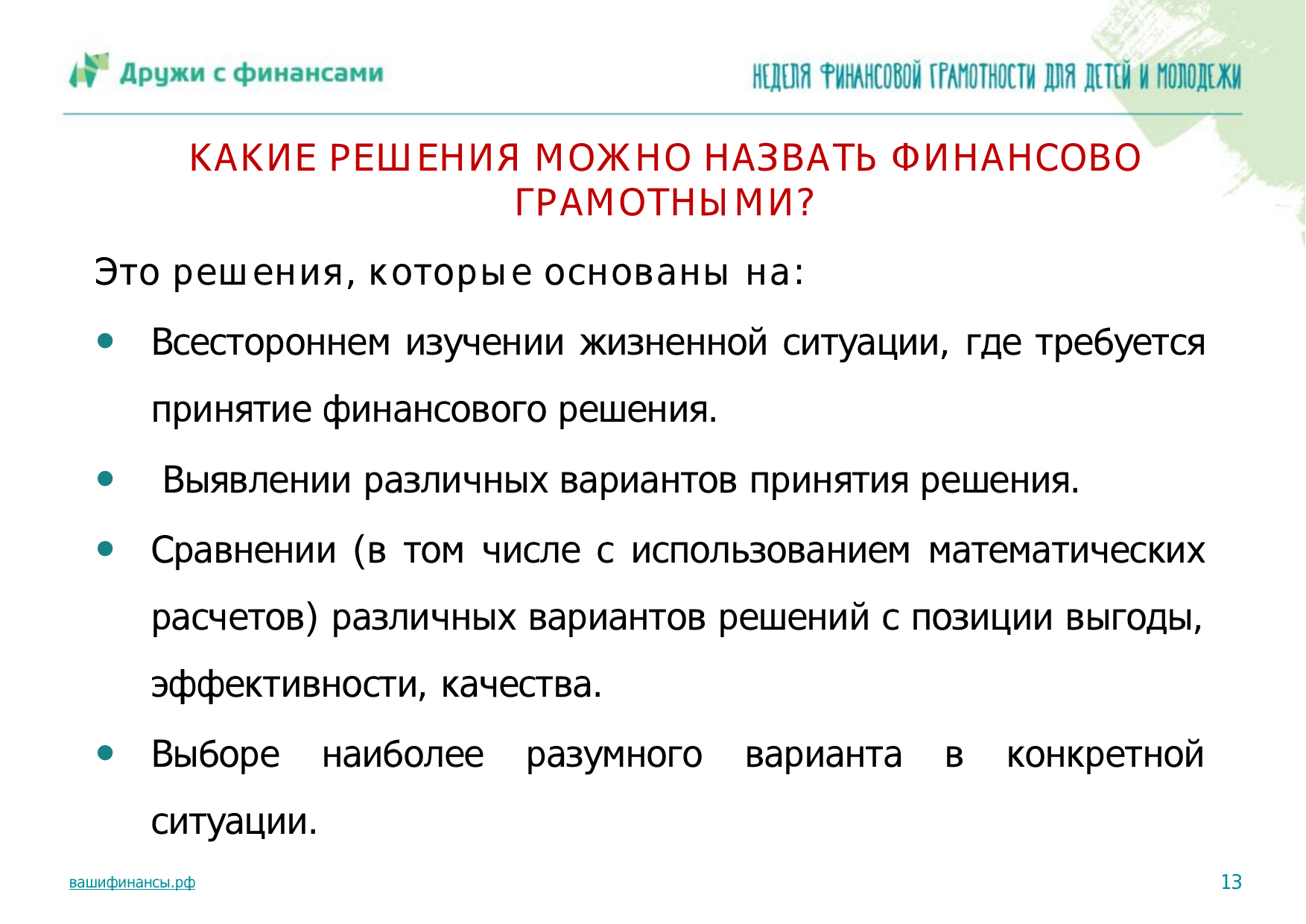

# КАКИЕ РЕШЕНИЯ МОЖНО НАЗВАТЬ ФИНАНСОВО ГРАМОТНЫМИ?
Это решения, которые основаны на:
Всестороннем изучении жизненной ситуации, где требуется принятие финансового решения.
 Выявлении различных вариантов принятия решения.
Сравнении (в том числе с использованием математических расчетов) различных вариантов решений с позиции выгоды, эффективности, качества.
Выборе наиболее разумного варианта в конкретной ситуации.
13